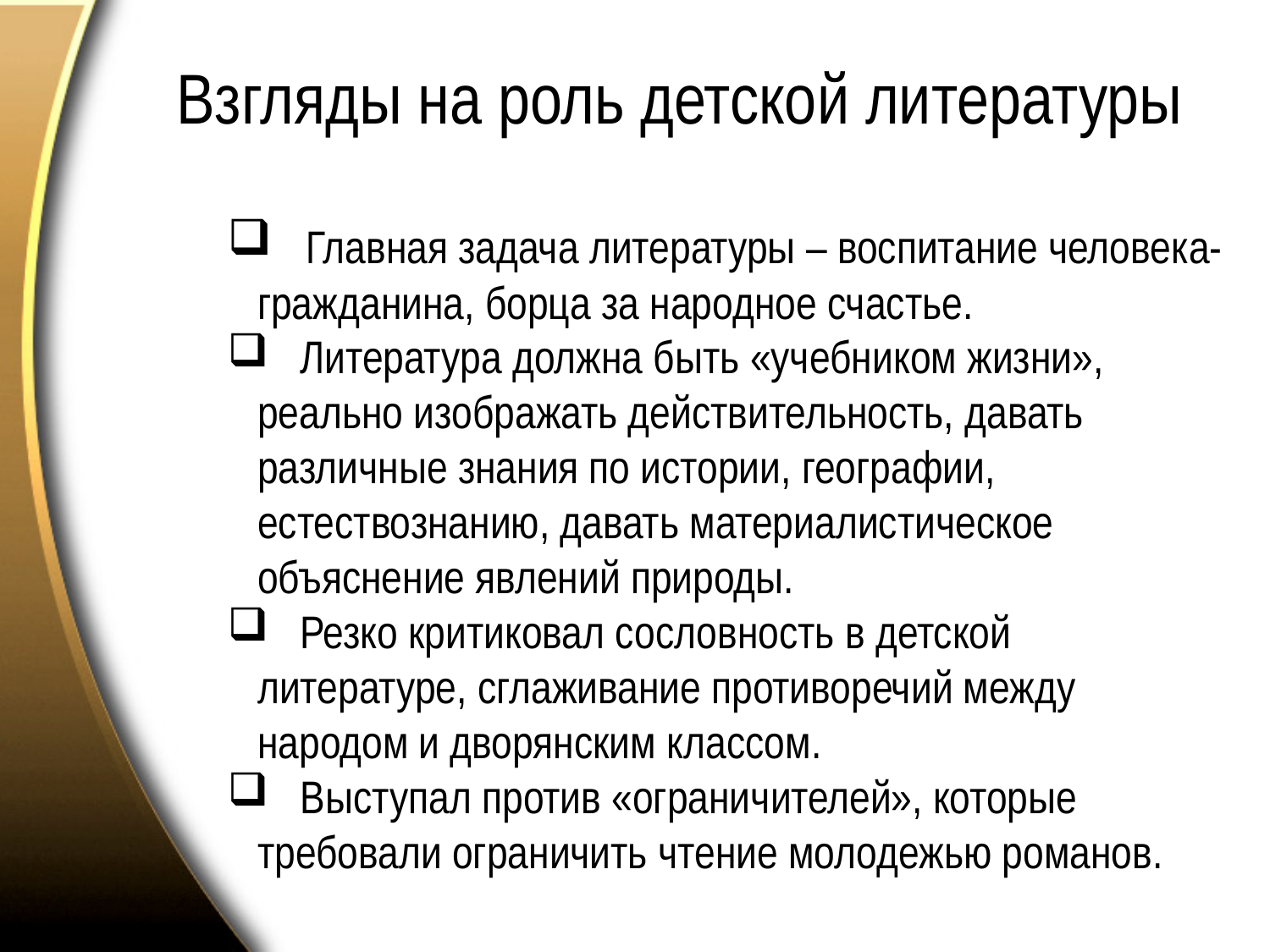

# Взгляды на роль детской литературы
   Главная задача литературы – воспитание человека-гражданина, борца за народное счастье.
   Литература должна быть «учебником жизни», реально изображать действительность, давать различные знания по истории, географии, естествознанию, давать материалистическое объяснение явлений природы.
   Резко критиковал сословность в детской литературе, сглаживание противоречий между народом и дворянским классом.
   Выступал против «ограничителей», которые требовали ограничить чтение молодежью романов.